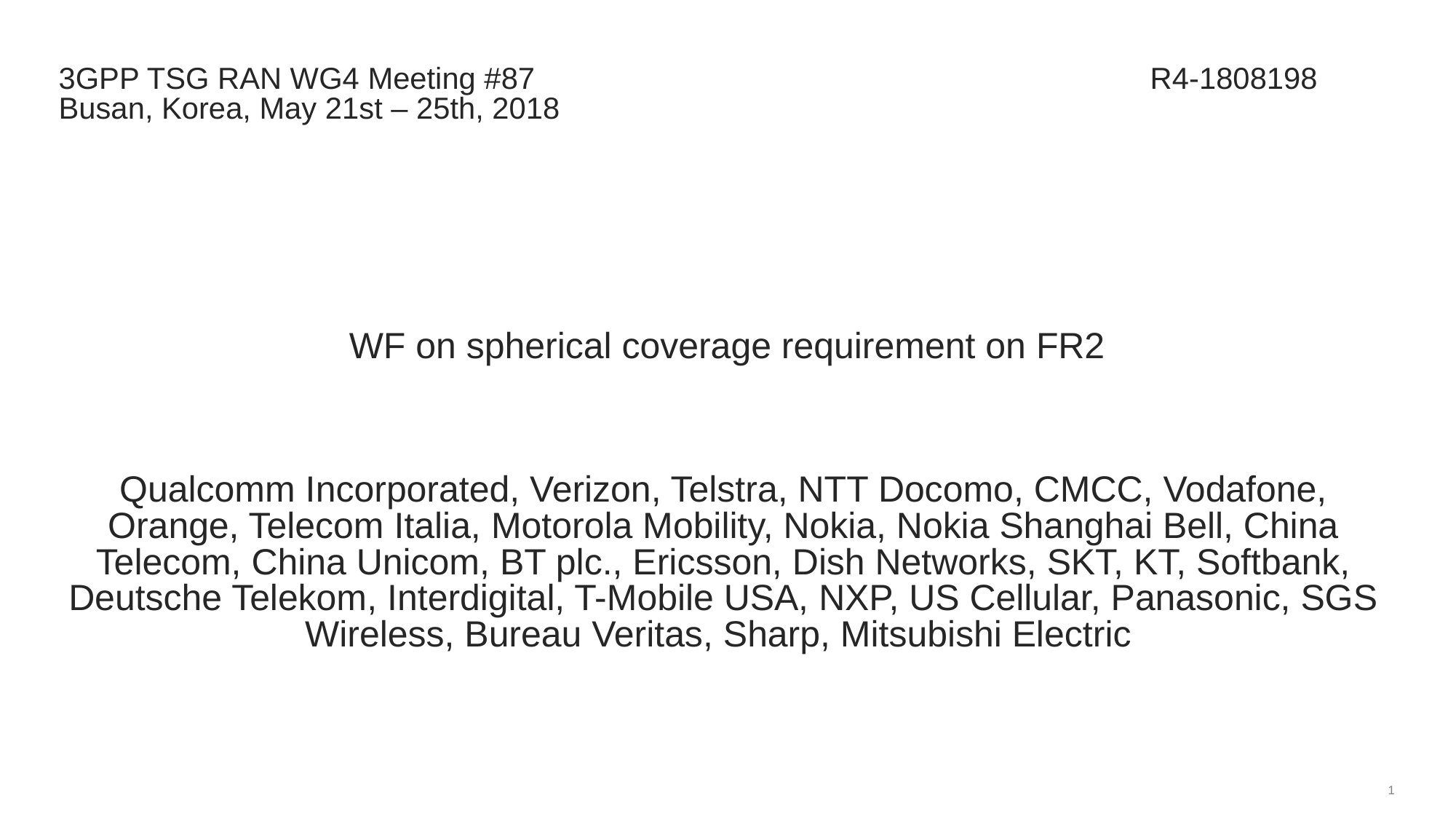

# 3GPP TSG RAN WG4 Meeting #87						R4-1808198 Busan, Korea, May 21st – 25th, 2018
WF on spherical coverage requirement on FR2
Qualcomm Incorporated, Verizon, Telstra, NTT Docomo, CMCC, Vodafone, Orange, Telecom Italia, Motorola Mobility, Nokia, Nokia Shanghai Bell, China Telecom, China Unicom, BT plc., Ericsson, Dish Networks, SKT, KT, Softbank, Deutsche Telekom, Interdigital, T-Mobile USA, NXP, US Cellular, Panasonic, SGS Wireless, Bureau Veritas, Sharp, Mitsubishi Electric